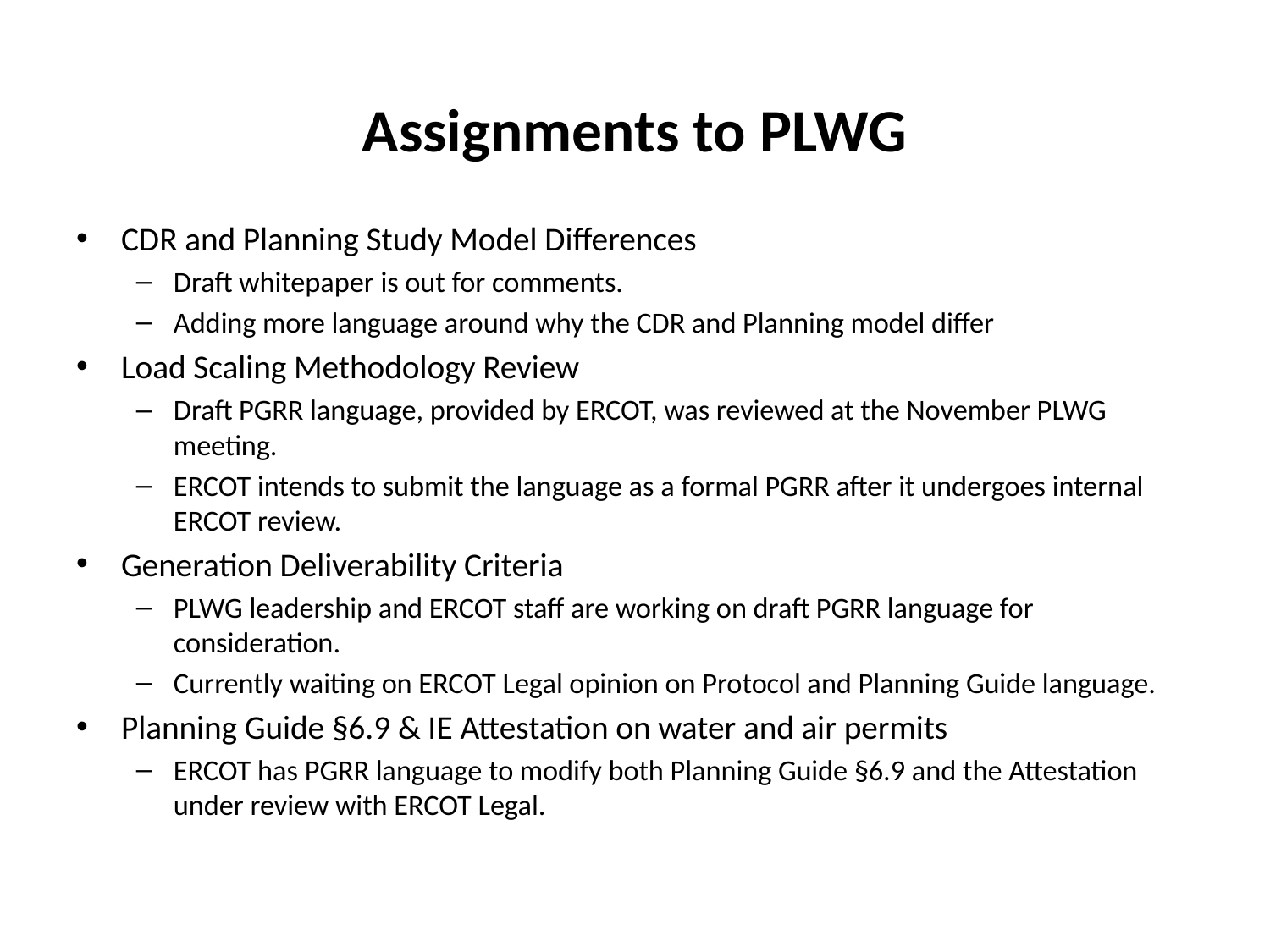

# Assignments to PLWG
CDR and Planning Study Model Differences
Draft whitepaper is out for comments.
Adding more language around why the CDR and Planning model differ
Load Scaling Methodology Review
Draft PGRR language, provided by ERCOT, was reviewed at the November PLWG meeting.
ERCOT intends to submit the language as a formal PGRR after it undergoes internal ERCOT review.
Generation Deliverability Criteria
PLWG leadership and ERCOT staff are working on draft PGRR language for consideration.
Currently waiting on ERCOT Legal opinion on Protocol and Planning Guide language.
Planning Guide §6.9 & IE Attestation on water and air permits
ERCOT has PGRR language to modify both Planning Guide §6.9 and the Attestation under review with ERCOT Legal.